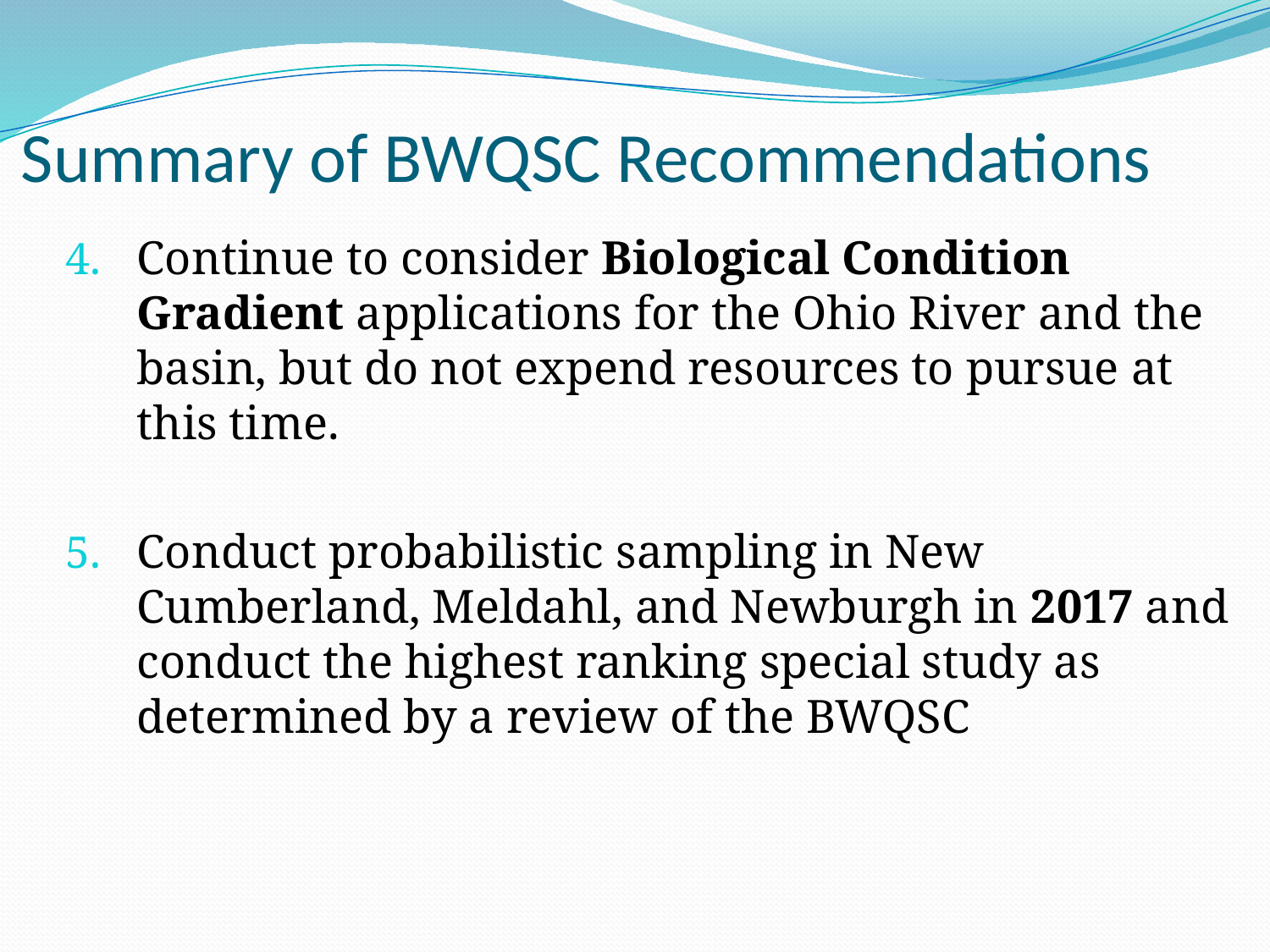

# Summary of BWQSC Recommendations
Continue to consider Biological Condition Gradient applications for the Ohio River and the basin, but do not expend resources to pursue at this time.

Conduct probabilistic sampling in New Cumberland, Meldahl, and Newburgh in 2017 and conduct the highest ranking special study as determined by a review of the BWQSC